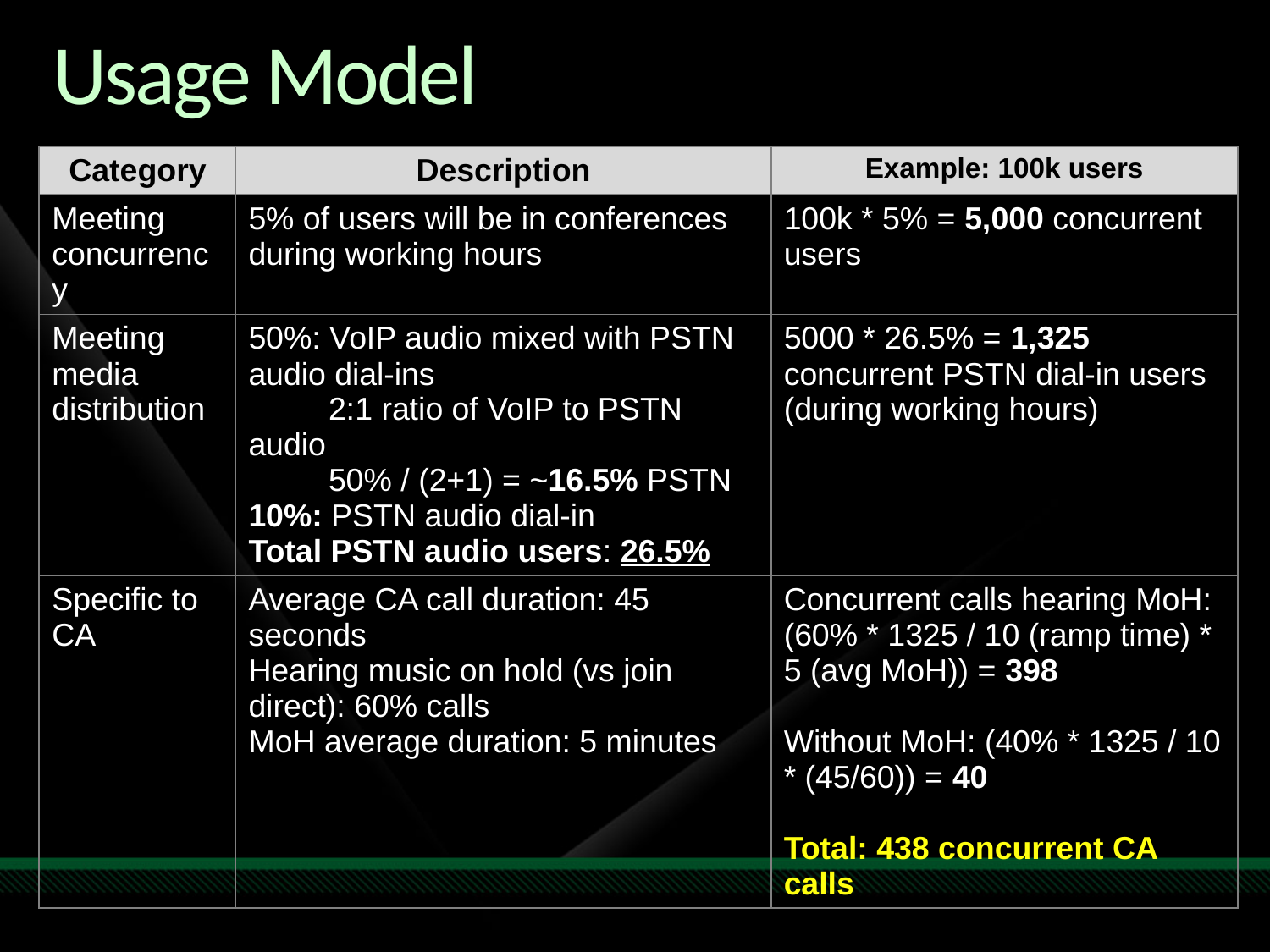

# Usage Model
| Category | Description | Example: 100k users |
| --- | --- | --- |
| Meeting concurrency | 5% of users will be in conferences during working hours | 100k \* 5% = 5,000 concurrent users |
| Meeting media distribution | 50%: VoIP audio mixed with PSTN audio dial-ins 2:1 ratio of VoIP to PSTN audio 50% / (2+1) = ~16.5% PSTN 10%: PSTN audio dial-in Total PSTN audio users: 26.5% | 5000 \* 26.5% = 1,325 concurrent PSTN dial-in users (during working hours) |
| Specific to CA | Average CA call duration: 45 seconds Hearing music on hold (vs join direct): 60% calls MoH average duration: 5 minutes | Concurrent calls hearing MoH: (60% \* 1325 / 10 (ramp time) \* 5 (avg MoH)) = 398 Without MoH: (40% \* 1325 / 10 \* (45/60)) = 40 Total: 438 concurrent CA calls |